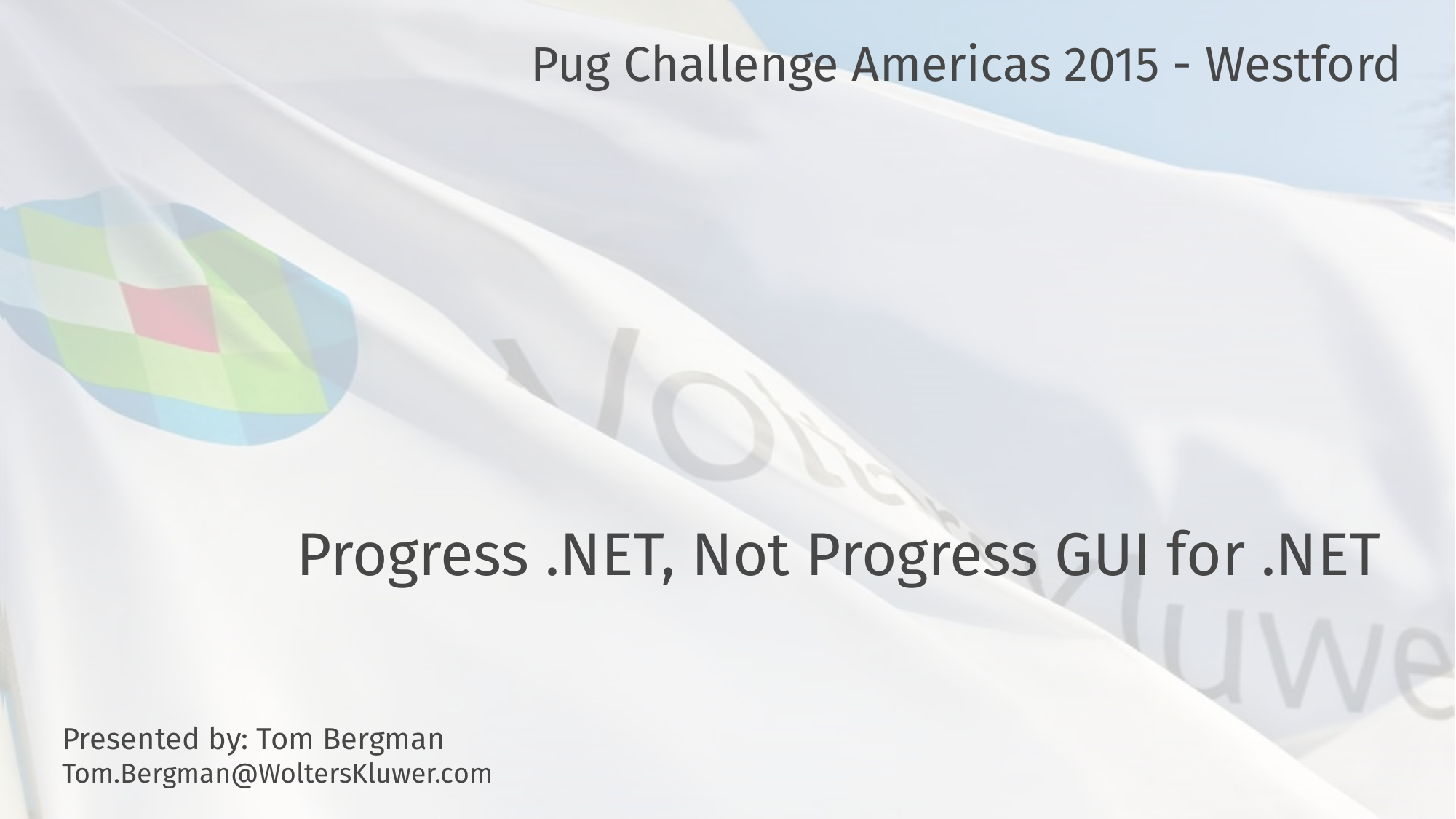

Pug Challenge Americas 2015 - Westford
# Progress .NET, Not Progress GUI for .NET
Presented by: Tom Bergman
Tom.Bergman@WoltersKluwer.com